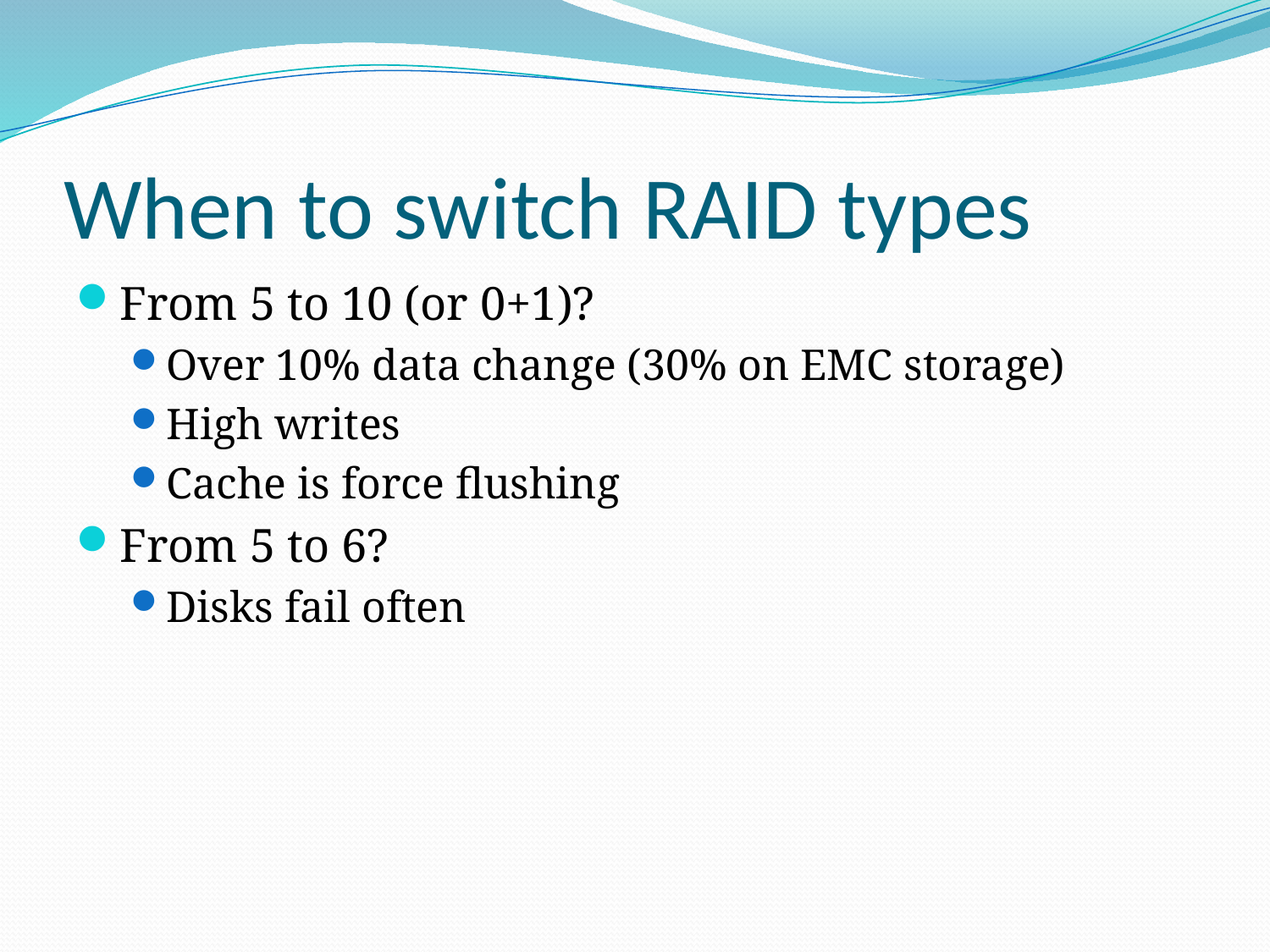

# When to switch RAID types
From 5 to 10 (or 0+1)?
Over 10% data change (30% on EMC storage)
High writes
Cache is force flushing
From 5 to 6?
Disks fail often